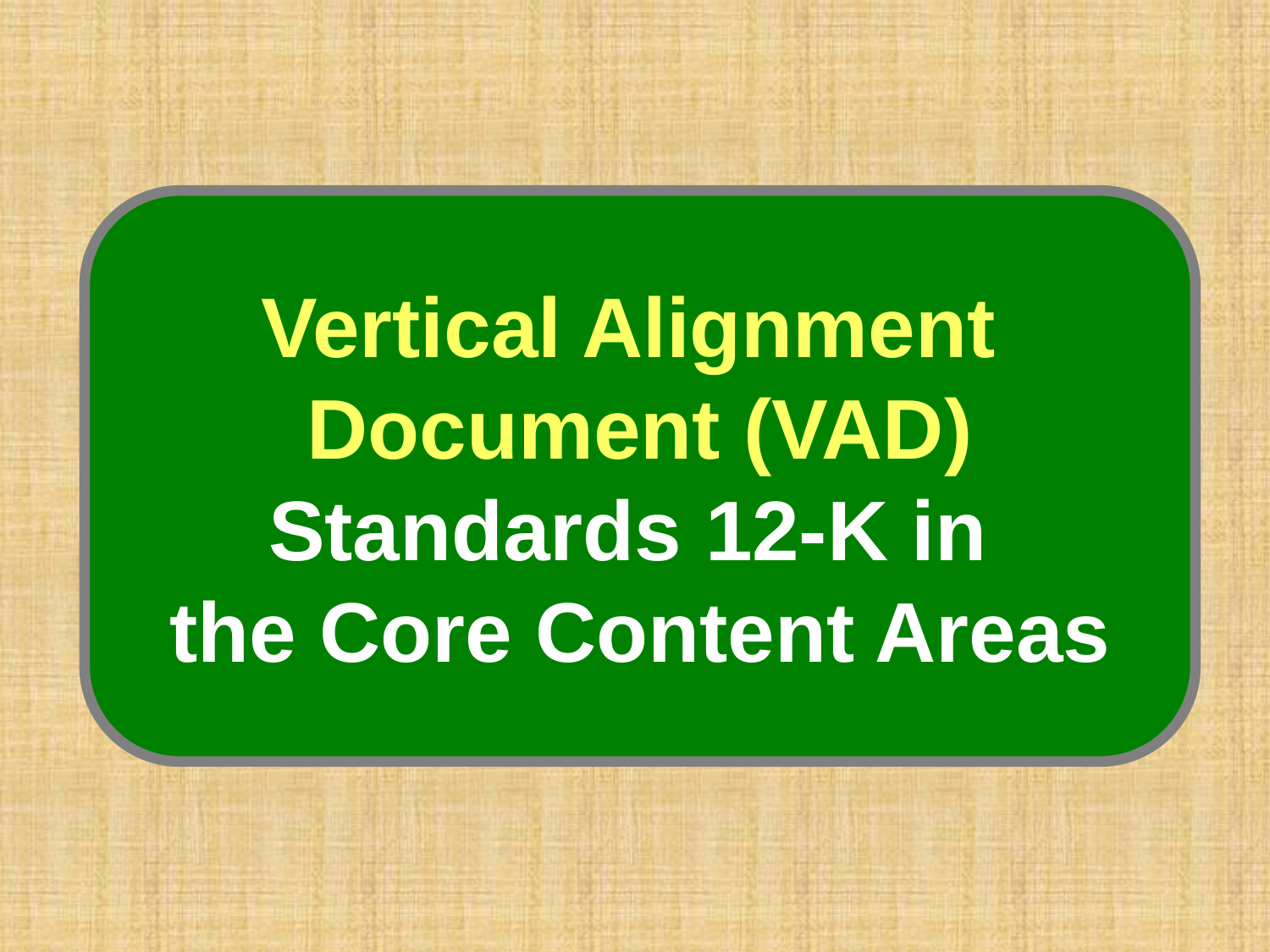

Vertical Alignment
Document (VAD)
Standards 12-K in
the Core Content Areas